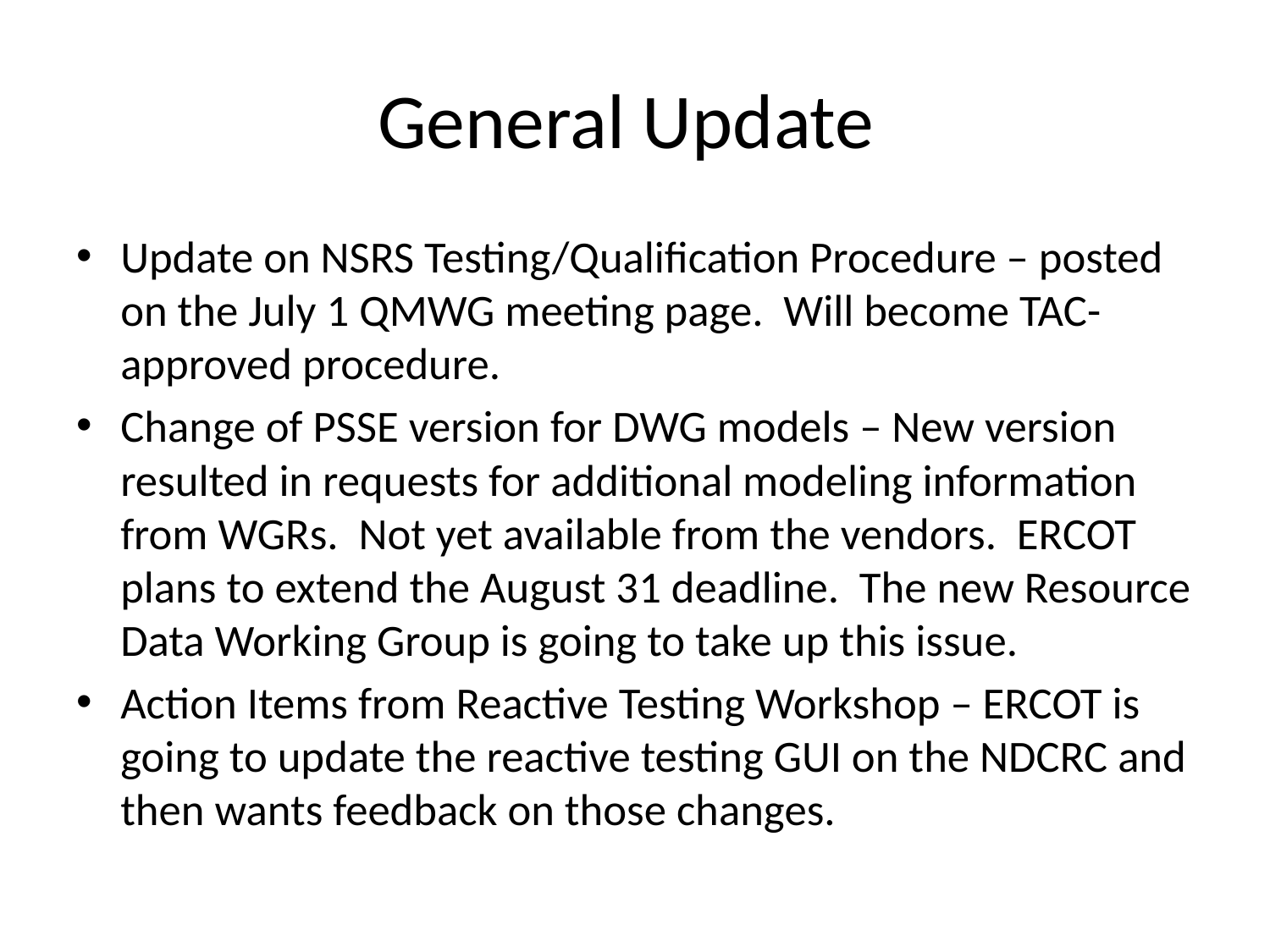

# General Update
Update on NSRS Testing/Qualification Procedure – posted on the July 1 QMWG meeting page.  Will become TAC-approved procedure.
Change of PSSE version for DWG models – New version resulted in requests for additional modeling information from WGRs.  Not yet available from the vendors.  ERCOT plans to extend the August 31 deadline.  The new Resource Data Working Group is going to take up this issue.
Action Items from Reactive Testing Workshop – ERCOT is going to update the reactive testing GUI on the NDCRC and then wants feedback on those changes.